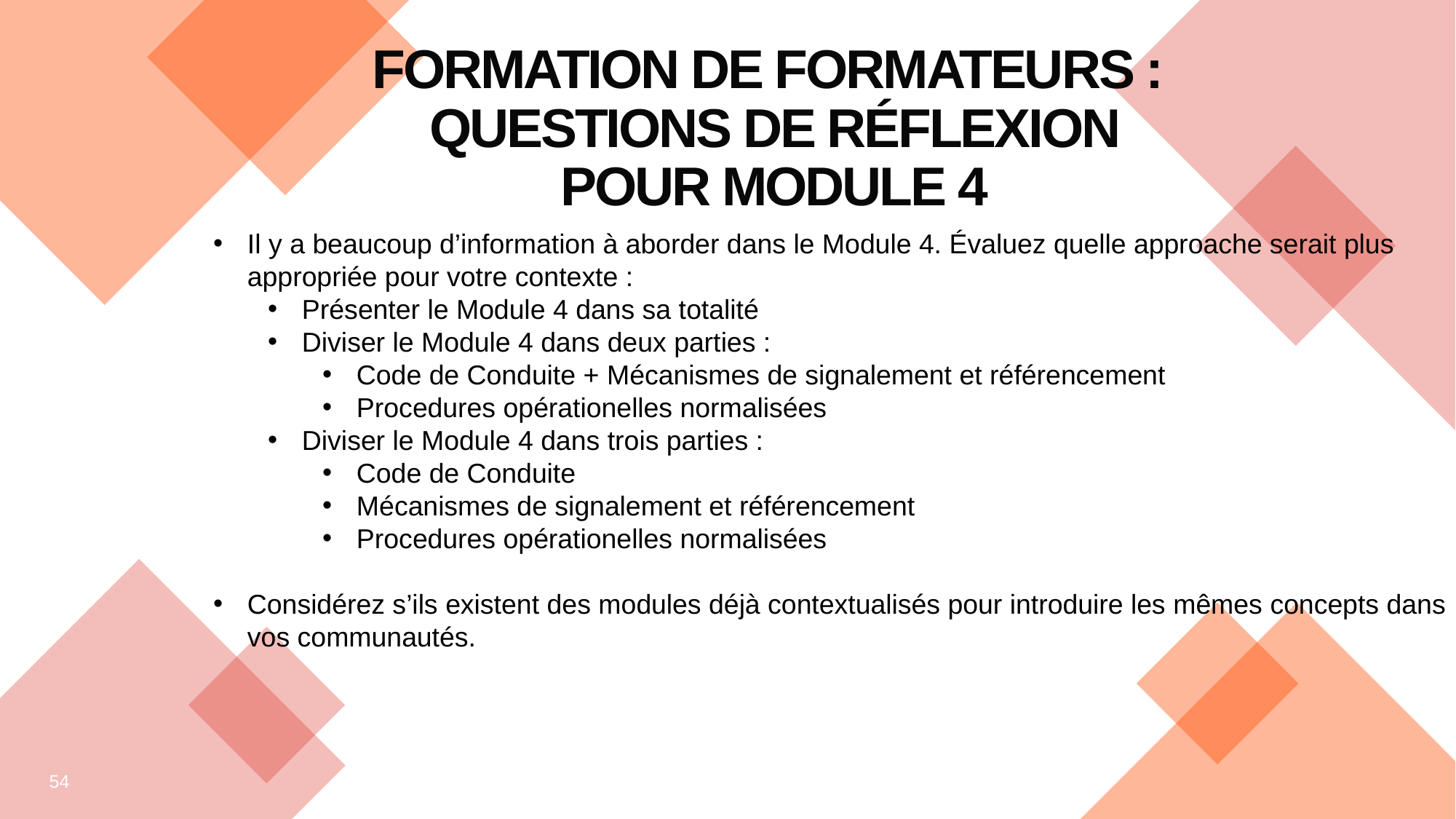

# Formation de formateurs : questions de réFleXion pour module 4

Il y a beaucoup d’information à aborder dans le Module 4. Évaluez quelle approache serait plus appropriée pour votre contexte :
Présenter le Module 4 dans sa totalité
Diviser le Module 4 dans deux parties :
Code de Conduite + Mécanismes de signalement et référencement
Procedures opérationelles normalisées
Diviser le Module 4 dans trois parties :
Code de Conduite
Mécanismes de signalement et référencement
Procedures opérationelles normalisées

Considérez s’ils existent des modules déjà contextualisés pour introduire les mêmes concepts dans vos communautés.

54